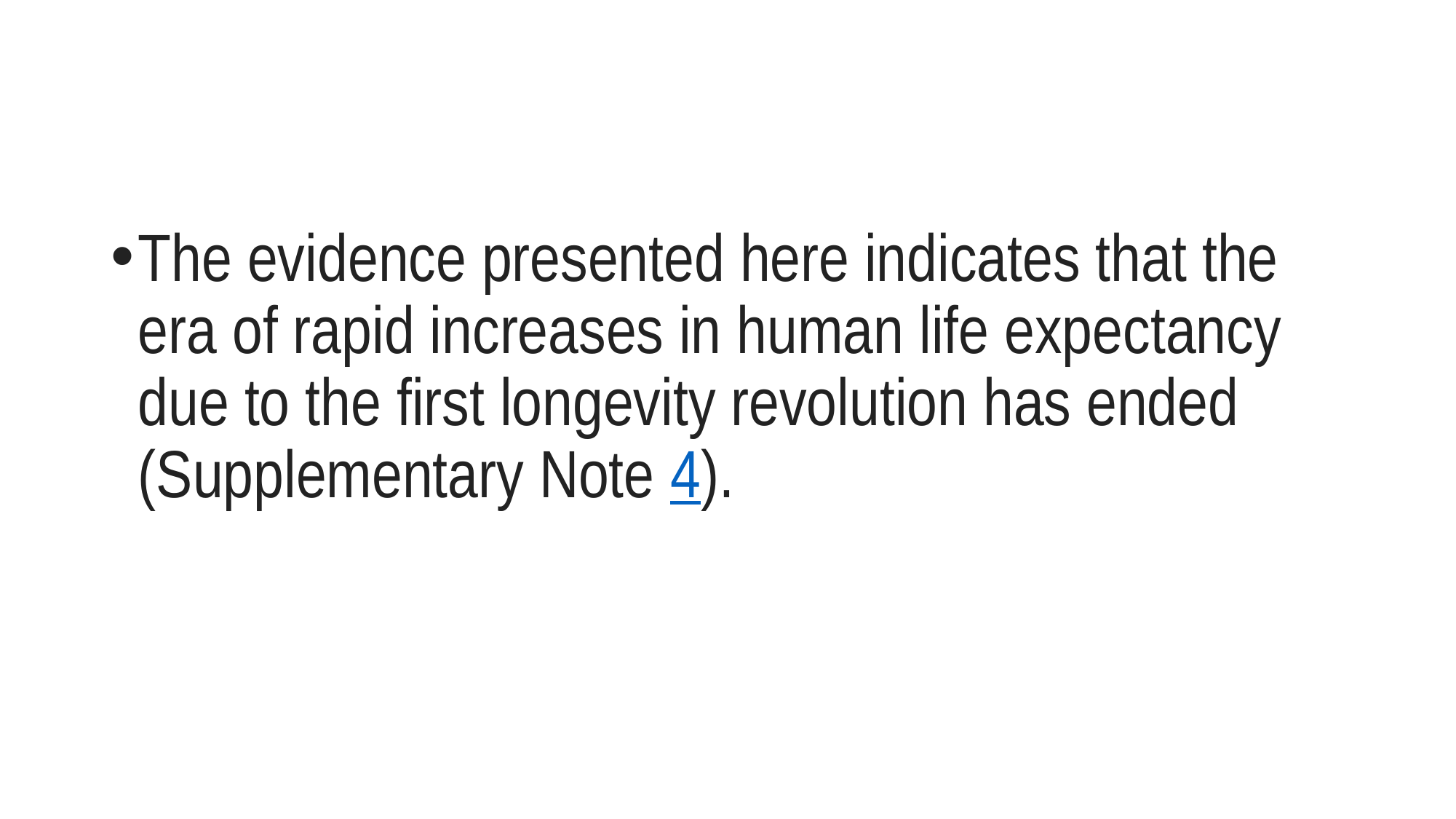

#
The evidence presented here indicates that the era of rapid increases in human life expectancy due to the first longevity revolution has ended (Supplementary Note 4).